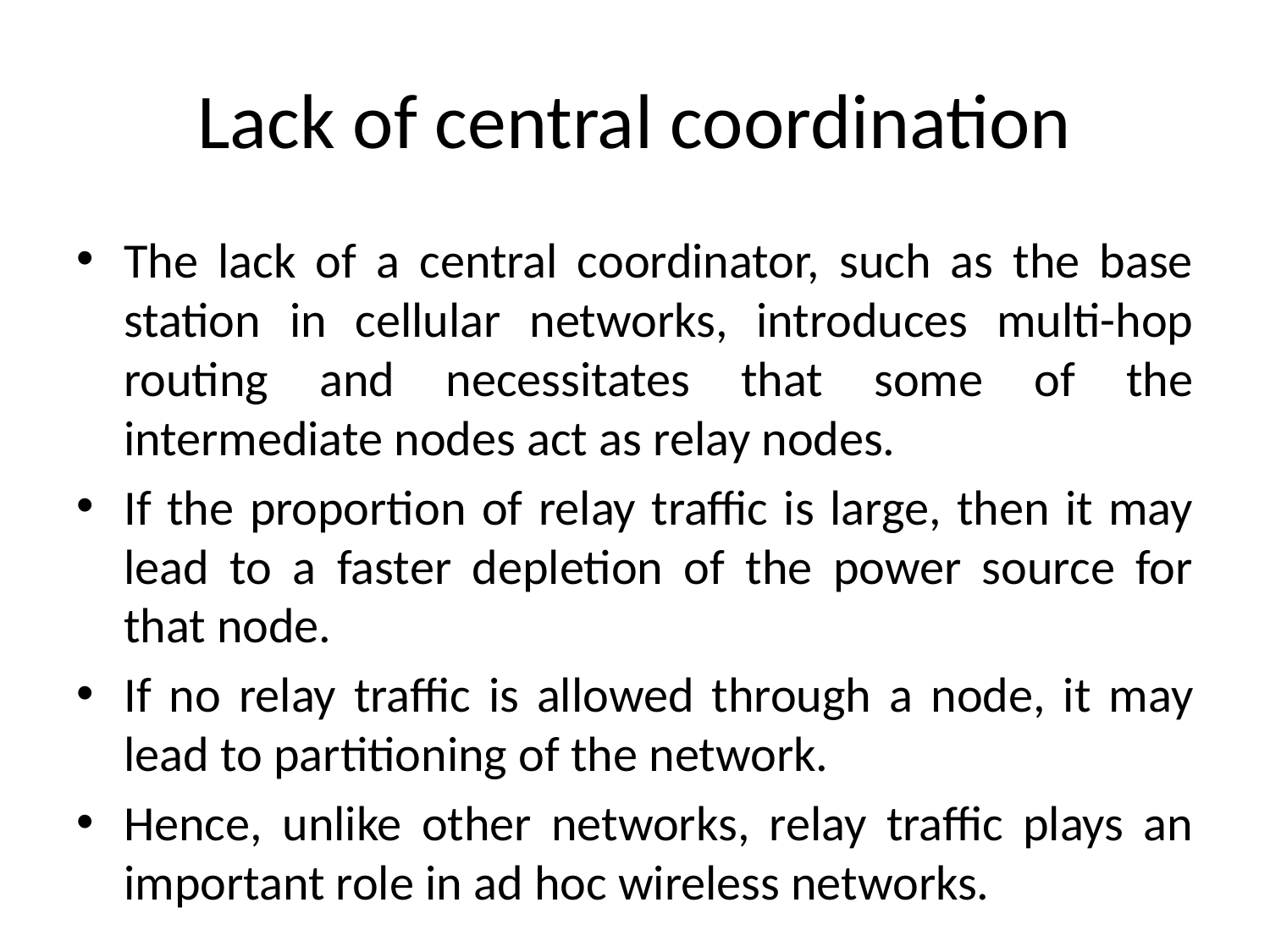

# Lack of central coordination
The lack of a central coordinator, such as the base station in cellular networks, introduces multi-hop routing and necessitates that some of the intermediate nodes act as relay nodes.
If the proportion of relay traffic is large, then it may lead to a faster depletion of the power source for that node.
If no relay traffic is allowed through a node, it may lead to partitioning of the network.
Hence, unlike other networks, relay traffic plays an important role in ad hoc wireless networks.